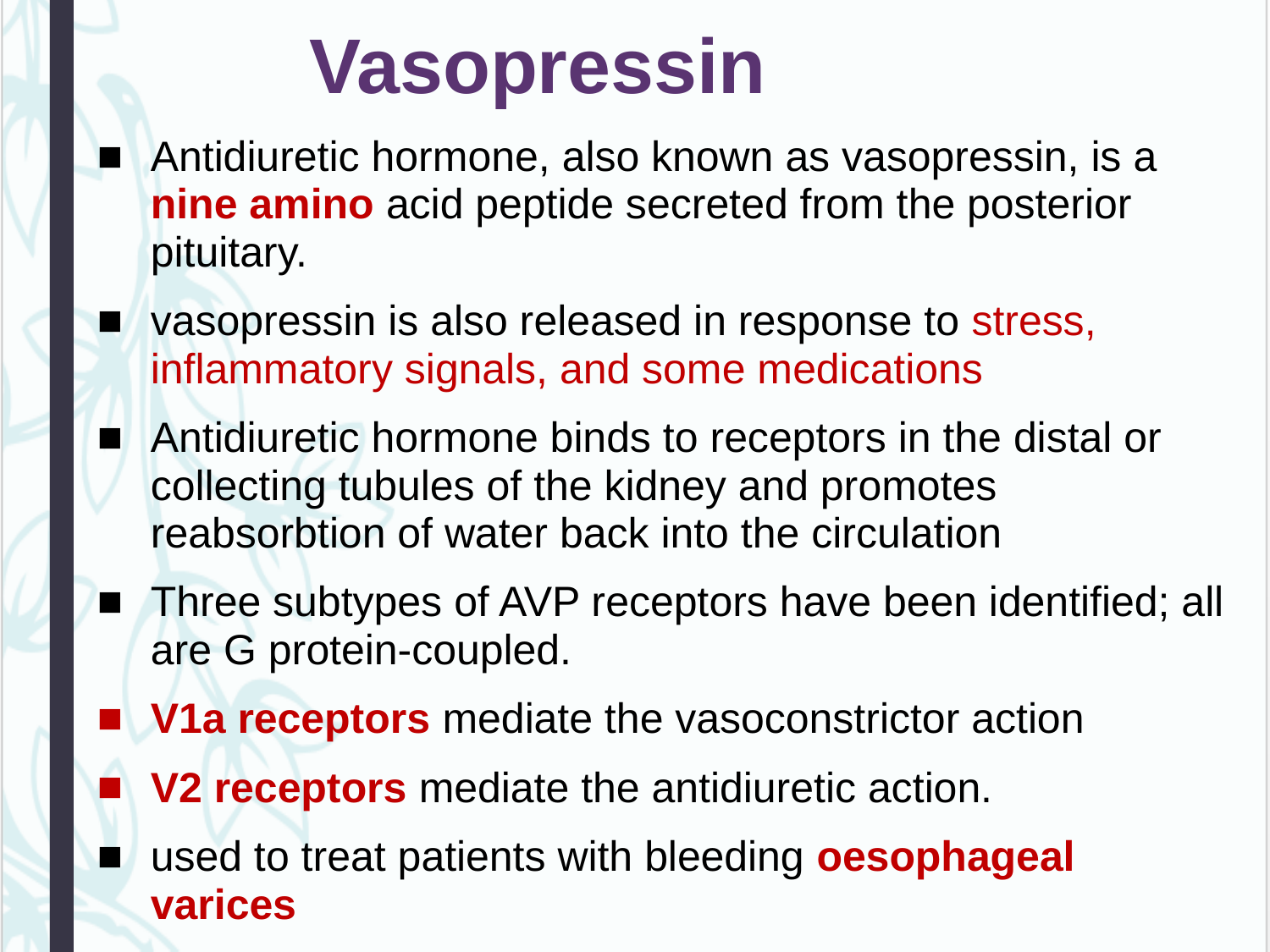

# Vasopressin
Antidiuretic hormone, also known as vasopressin, is a nine amino acid peptide secreted from the posterior pituitary.
vasopressin is also released in response to stress, inflammatory signals, and some medications
Antidiuretic hormone binds to receptors in the distal or collecting tubules of the kidney and promotes reabsorbtion of water back into the circulation
Three subtypes of AVP receptors have been identified; all are G protein-coupled.
V1a receptors mediate the vasoconstrictor action
V2 receptors mediate the antidiuretic action.
used to treat patients with bleeding oesophageal varices